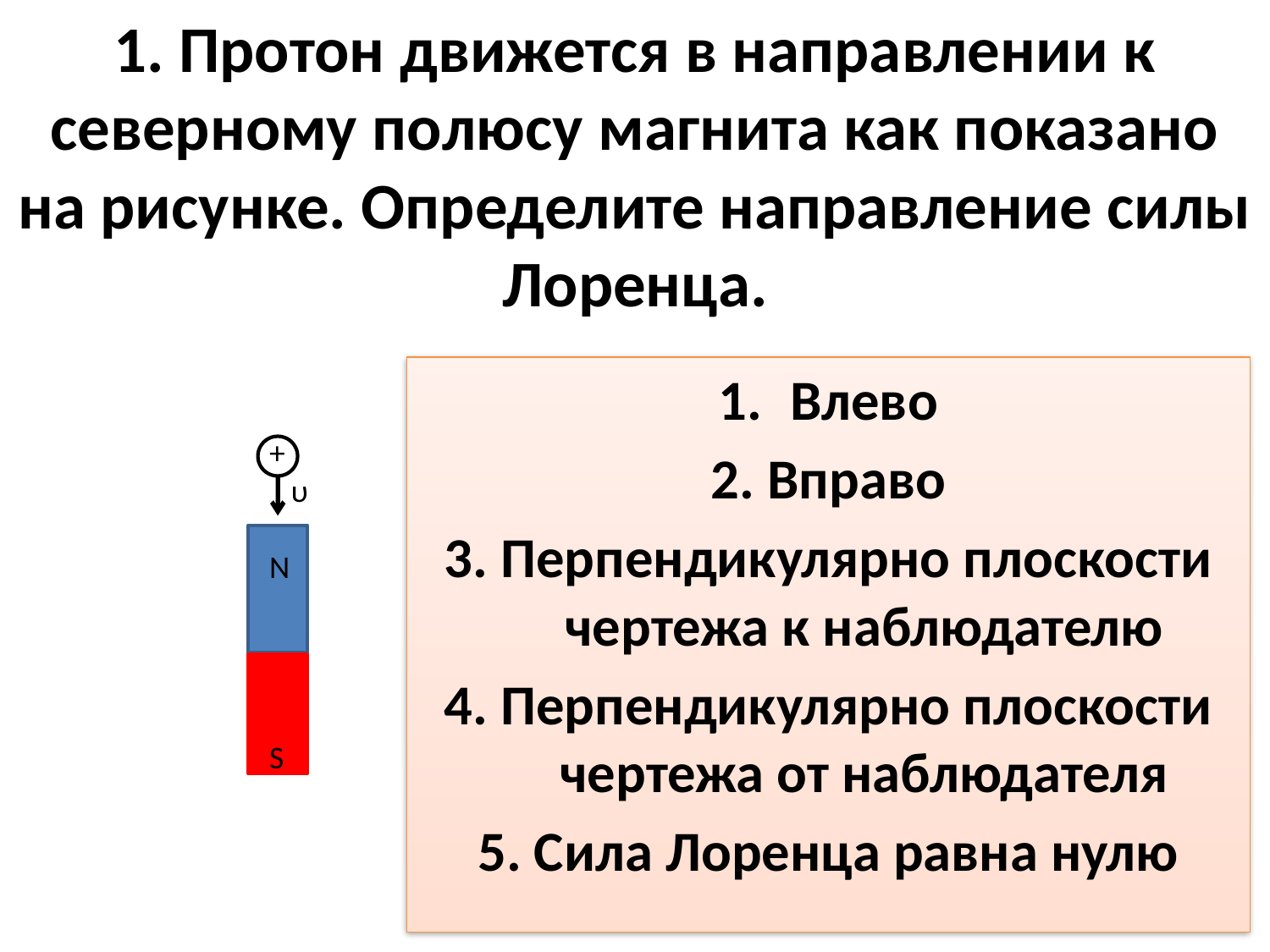

# 1. Протон движется в направлении к северному полюсу магнита как показано на рисунке. Определите направление силы Лоренца.

Влево
2. Вправо
3. Перпендикулярно плоскости чертежа к наблюдателю
4. Перпендикулярно плоскости чертежа от наблюдателя
5. Сила Лоренца равна нулю
    +
       υ

    N

    S